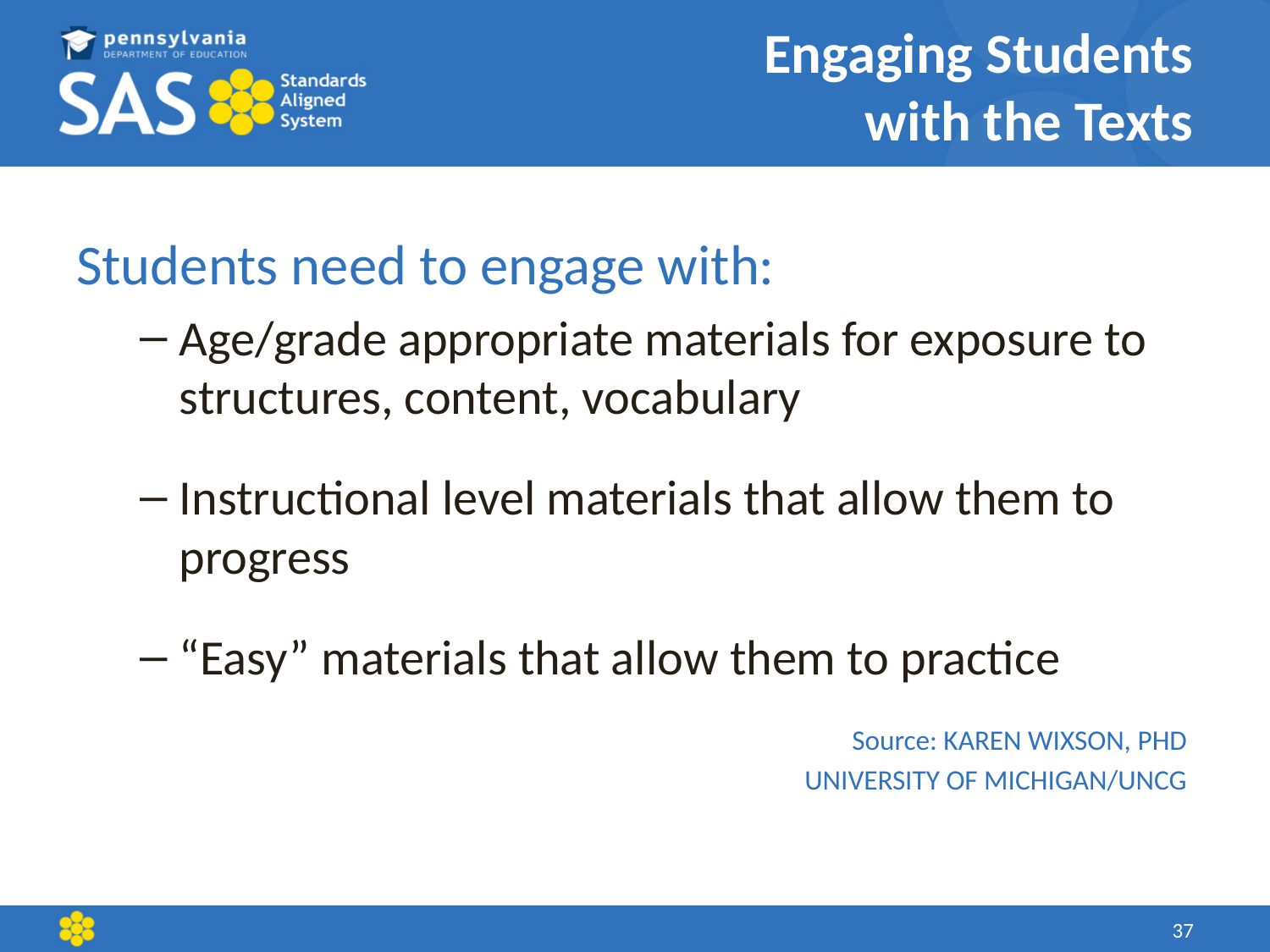

# Engaging Students with the Texts
Students need to engage with:
Age/grade appropriate materials for exposure to structures, content, vocabulary
Instructional level materials that allow them to progress
“Easy” materials that allow them to practice
Source: KAREN WIXSON, PHD
UNIVERSITY OF MICHIGAN/UNCG
37